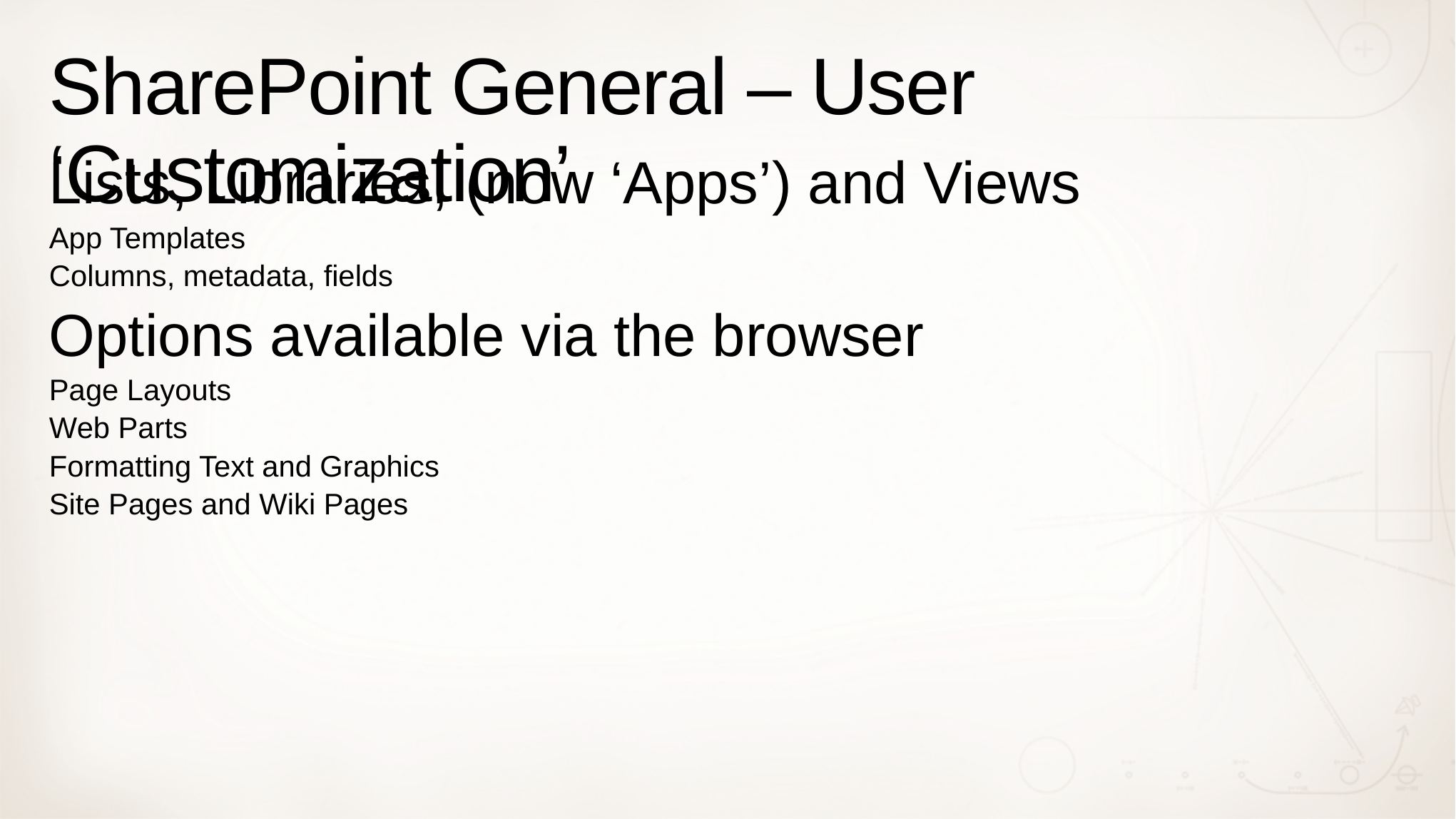

# SharePoint General – User ‘Customization’
Lists, Libraries, (now ‘Apps’) and Views
App Templates
Columns, metadata, fields
Options available via the browser
Page Layouts
Web Parts
Formatting Text and Graphics
Site Pages and Wiki Pages